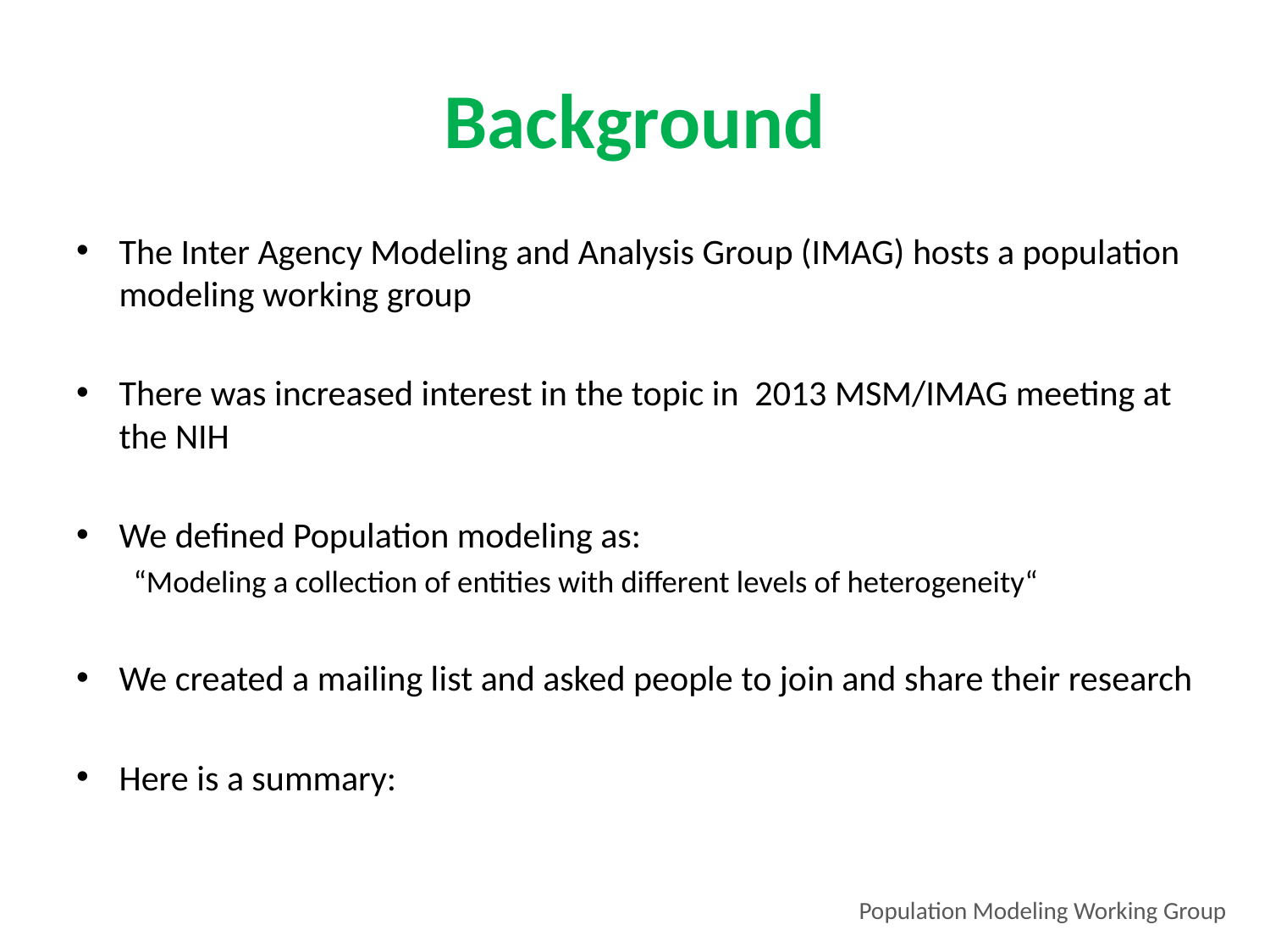

# Background
The Inter Agency Modeling and Analysis Group (IMAG) hosts a population modeling working group

There was increased interest in the topic in  2013 MSM/IMAG meeting at the NIH

We defined Population modeling as:
“Modeling a collection of entities with different levels of heterogeneity“

We created a mailing list and asked people to join and share their research

Here is a summary: